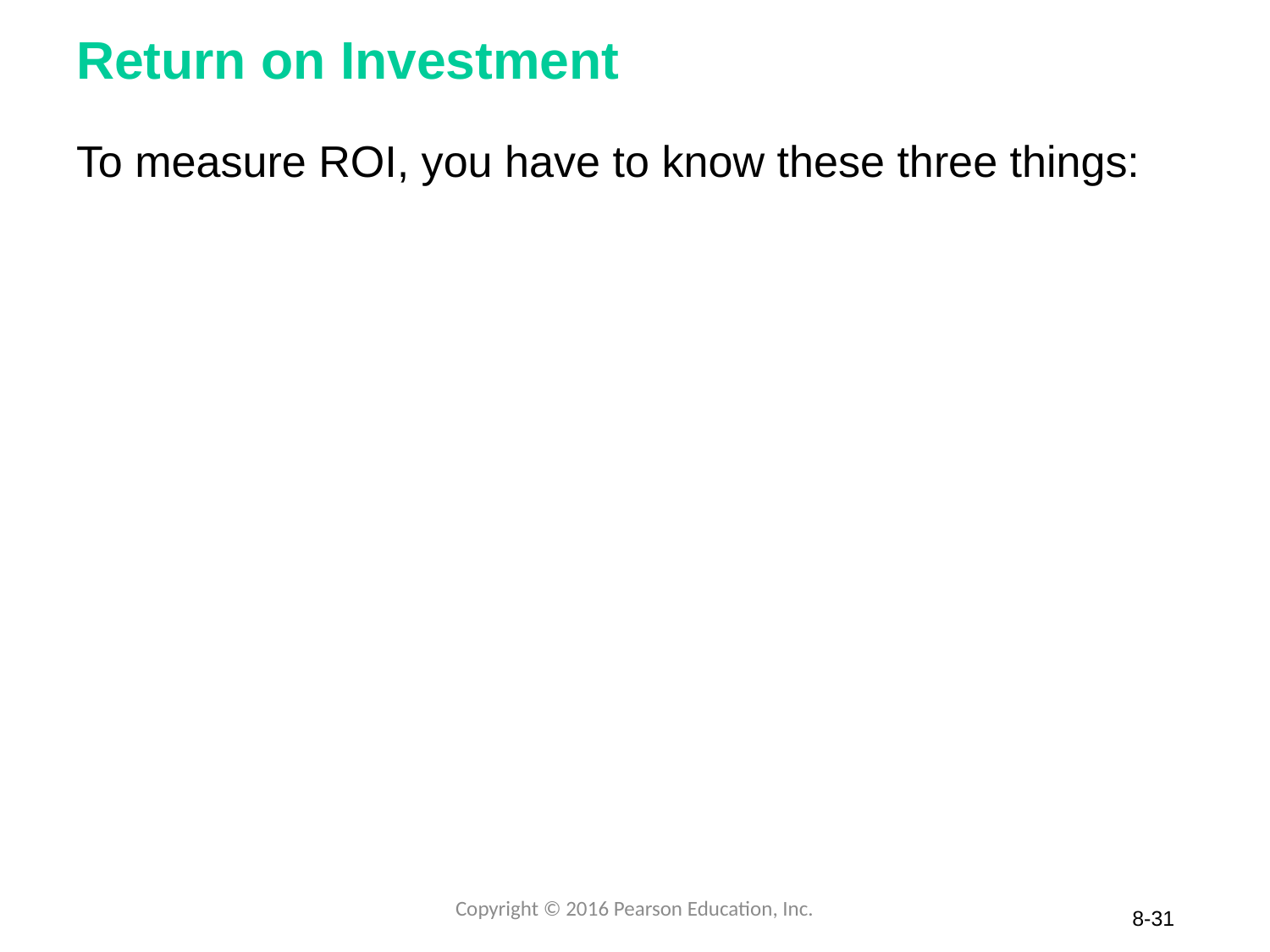

# Return on Investment
To measure ROI, you have to know these three things:

Copyright © 2016 Pearson Education, Inc.